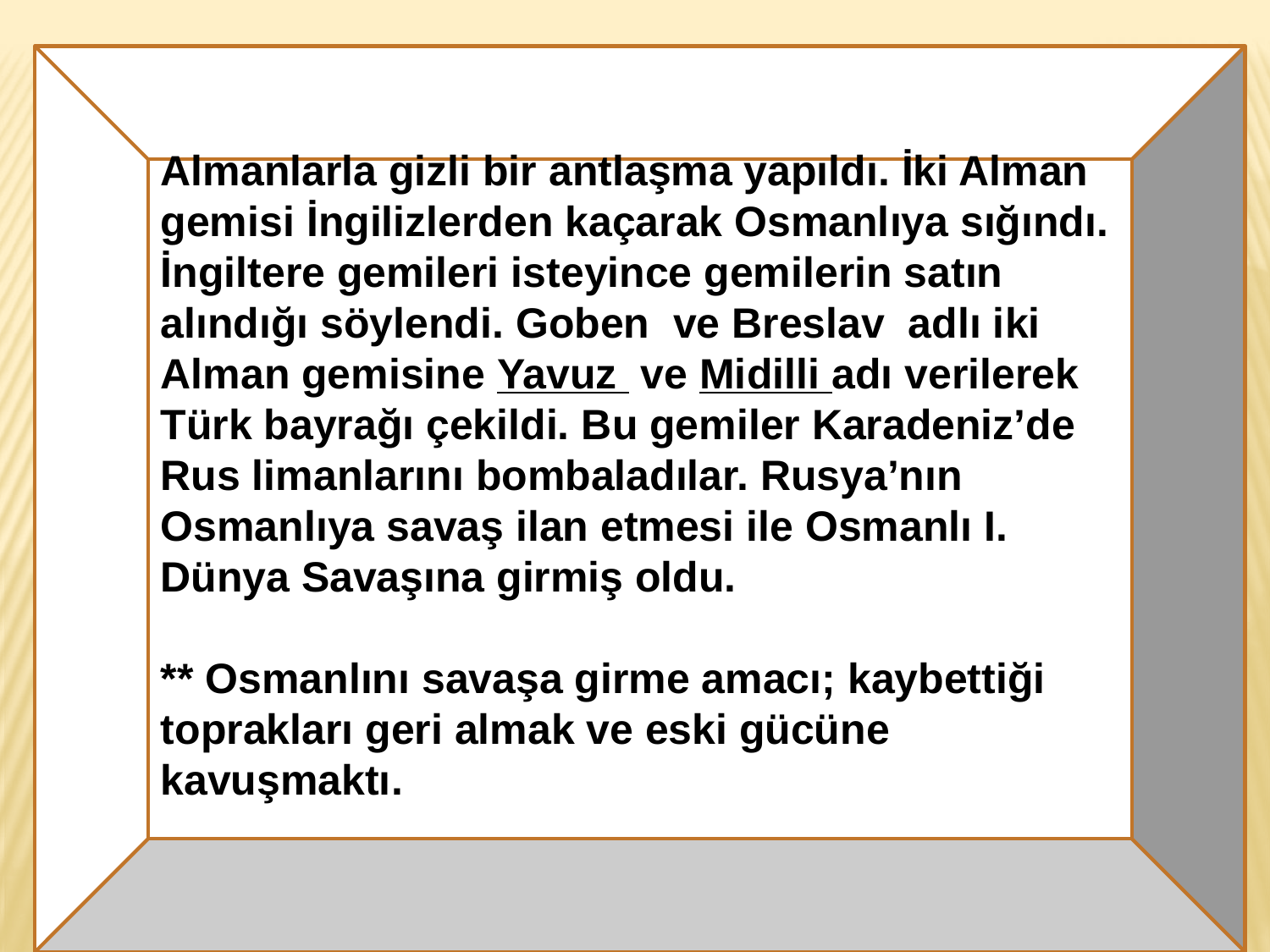

Almanlarla gizli bir antlaşma yapıldı. İki Alman gemisi İngilizlerden kaçarak Osmanlıya sığındı. İngiltere gemileri isteyince gemilerin satın alındığı söylendi. Goben  ve Breslav  adlı iki Alman gemisine Yavuz  ve Midilli adı verilerek Türk bayrağı çekildi. Bu gemiler Karadeniz’de Rus limanlarını bombaladılar. Rusya’nın Osmanlıya savaş ilan etmesi ile Osmanlı I. Dünya Savaşına girmiş oldu.

** Osmanlını savaşa girme amacı; kaybettiği toprakları geri almak ve eski gücüne kavuşmaktı.